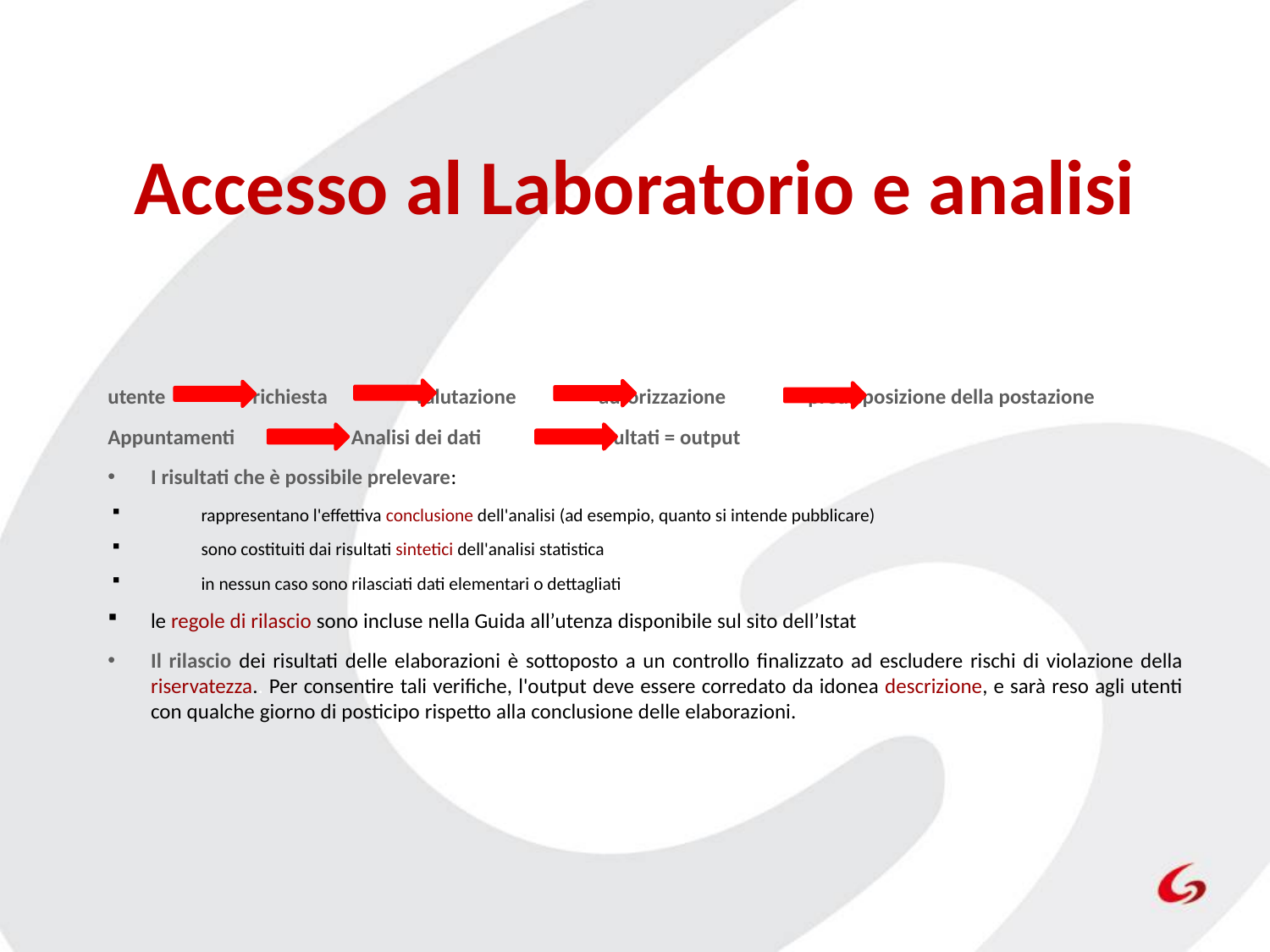

# Accesso al Laboratorio e analisi
utente                  richiesta                  valutazione                 autorizzazione                 predisposizione della postazione
Appuntamenti                        Analisi dei dati                      Risultati = output
I risultati che è possibile prelevare:
rappresentano l'effettiva conclusione dell'analisi (ad esempio, quanto si intende pubblicare)
sono costituiti dai risultati sintetici dell'analisi statistica
in nessun caso sono rilasciati dati elementari o dettagliati
le regole di rilascio sono incluse nella Guida all’utenza disponibile sul sito dell’Istat
Il rilascio dei risultati delle elaborazioni è sottoposto a un controllo finalizzato ad escludere rischi di violazione della riservatezza.. Per consentire tali verifiche, l'output deve essere corredato da idonea descrizione, e sarà reso agli utenti con qualche giorno di posticipo rispetto alla conclusione delle elaborazioni.